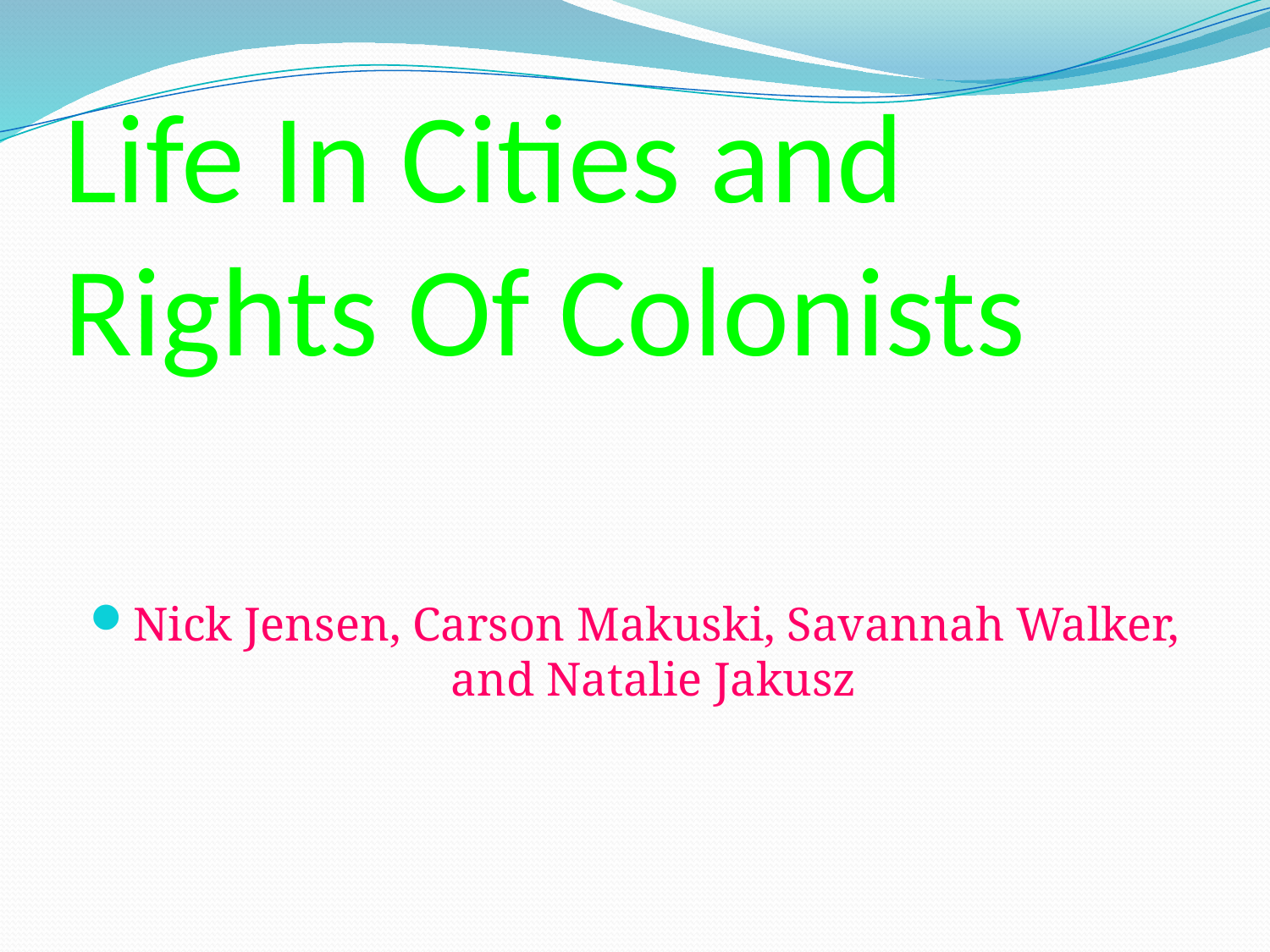

# Life In Cities and Rights Of Colonists

Nick Jensen, Carson Makuski, Savannah Walker, and Natalie Jakusz